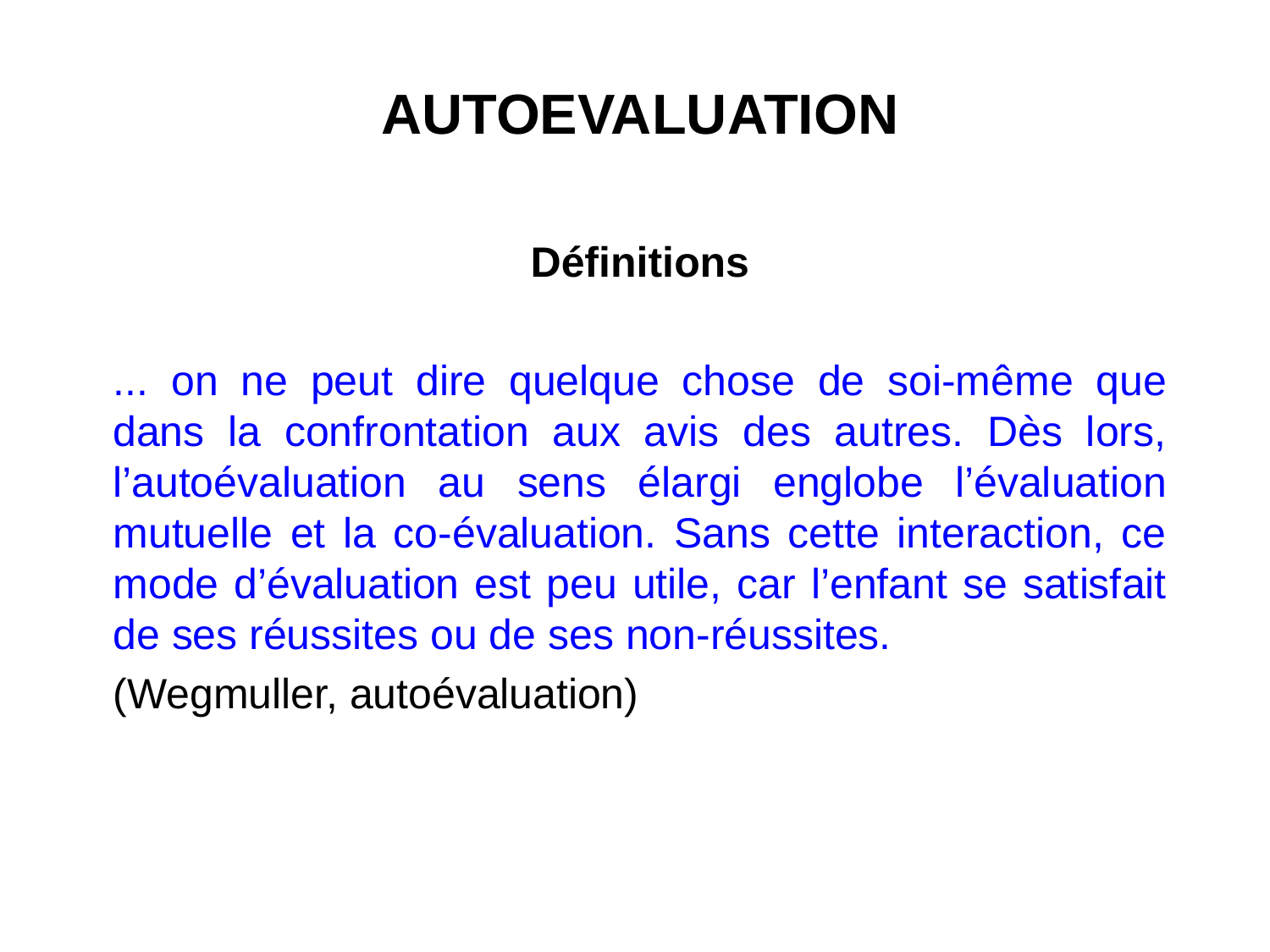

# Autoevaluation
Définitions

... on ne peut dire quelque chose de soi-même que dans la confrontation aux avis des autres. Dès lors, l’autoévaluation au sens élargi englobe l’évaluation mutuelle et la co-évaluation. Sans cette interaction, ce mode d’évaluation est peu utile, car l’enfant se satisfait de ses réussites ou de ses non-réussites.
(Wegmuller, autoévaluation)